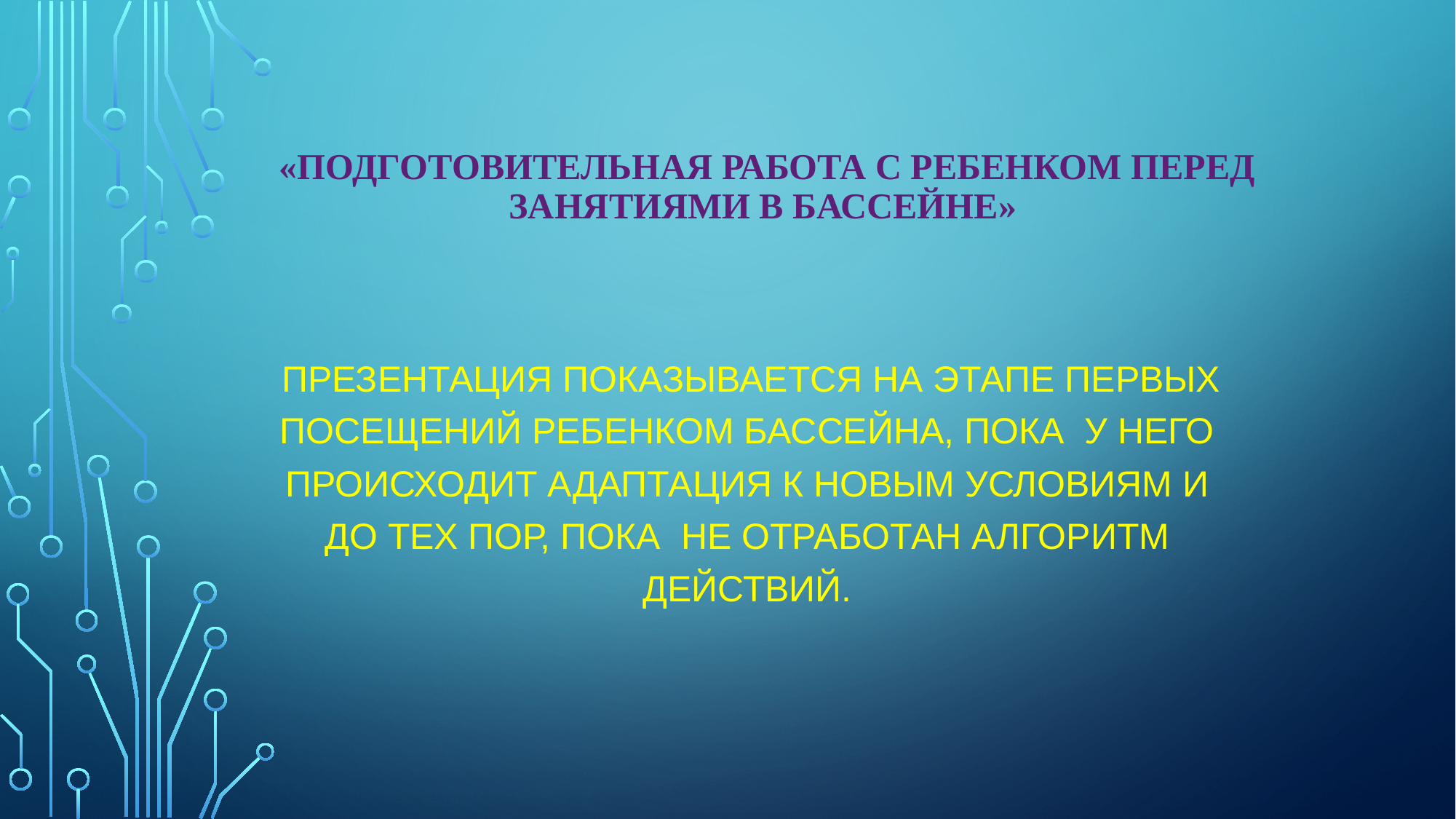

# «Подготовительная работа с ребенком перед занятиями в бассейне»

 ПРЕЗЕНТАЦИЯ ПОКАЗЫВАЕТСЯ НА ЭТАПЕ ПЕРВЫХ ПОСЕЩЕНИЙ РЕБЕНКОМ БАССЕЙНА, ПОКА  У НЕГО ПРОИСХОДИТ АДАПТАЦИЯ К НОВЫМ УСЛОВИЯМ И ДО ТЕХ ПОР, ПОКА  НЕ ОТРАБОТАН АЛГОРИТМ ДЕЙСТВИЙ.